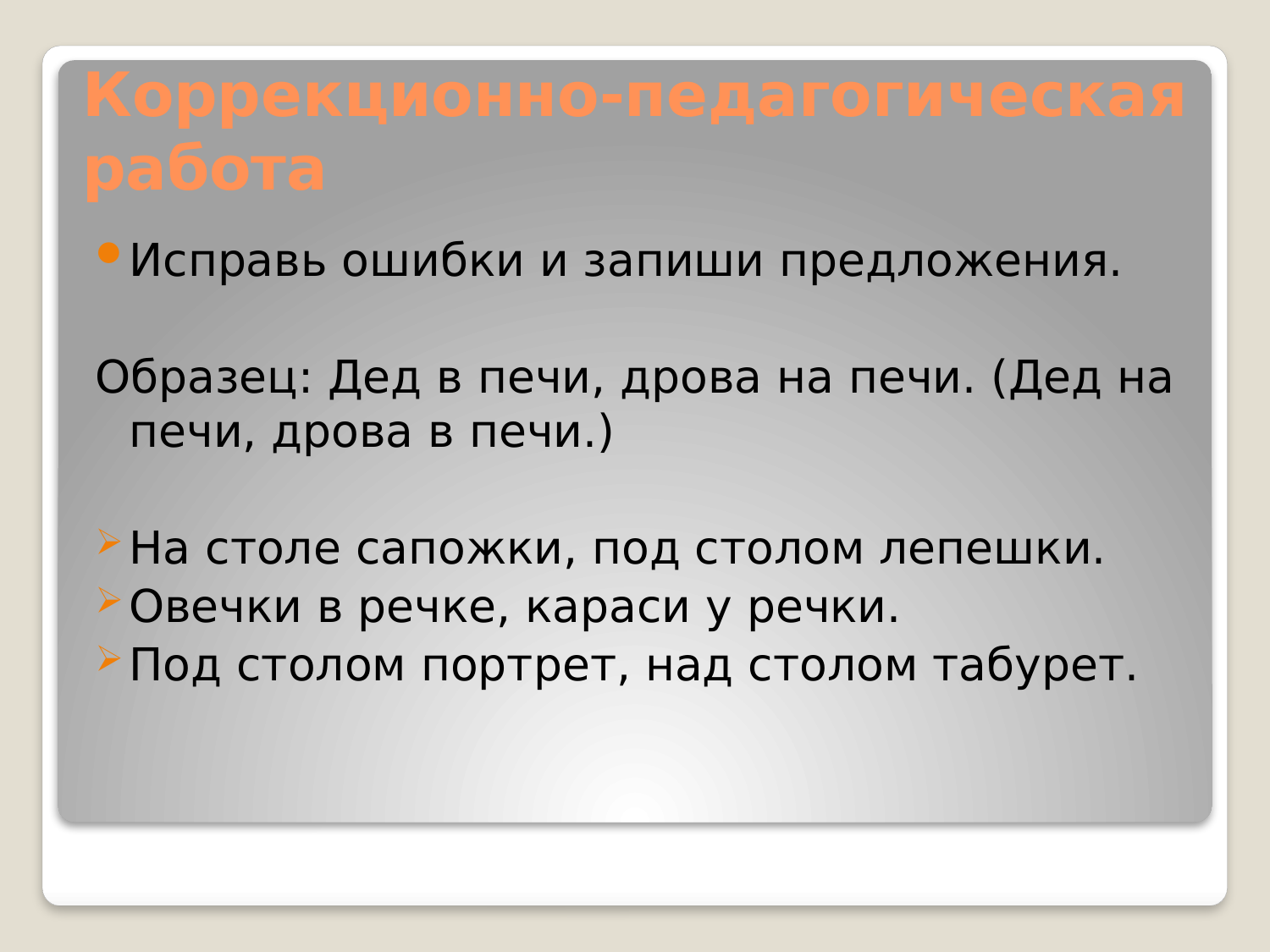

# Коррекционно-педагогическая работа
Исправь ошибки и запиши предложения.

Образец: Дед в печи, дрова на печи. (Дед на печи, дрова в печи.)

На столе сапожки, под столом лепешки.
Овечки в речке, караси у речки.
Под столом портрет, над столом табурет.